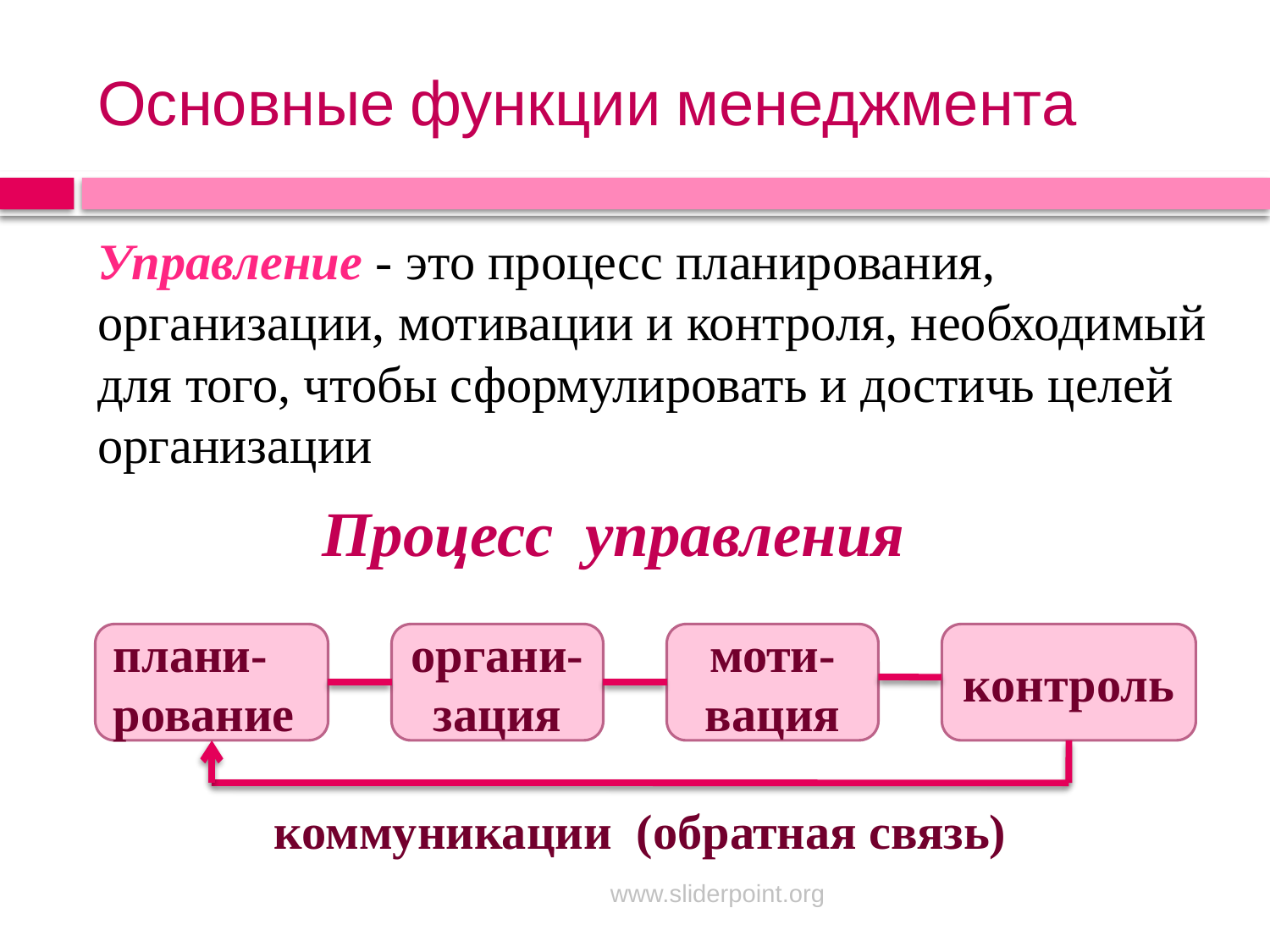

# Основные функции менеджмента
Управление - это процесс планирования, организации, мотивации и контроля, необходимый для того, чтобы сформулировать и достичь целей организации
Процесс  управления
плани-рование
органи-зация
моти-вация
контроль
коммуникации  (обратная связь)
www.sliderpoint.org